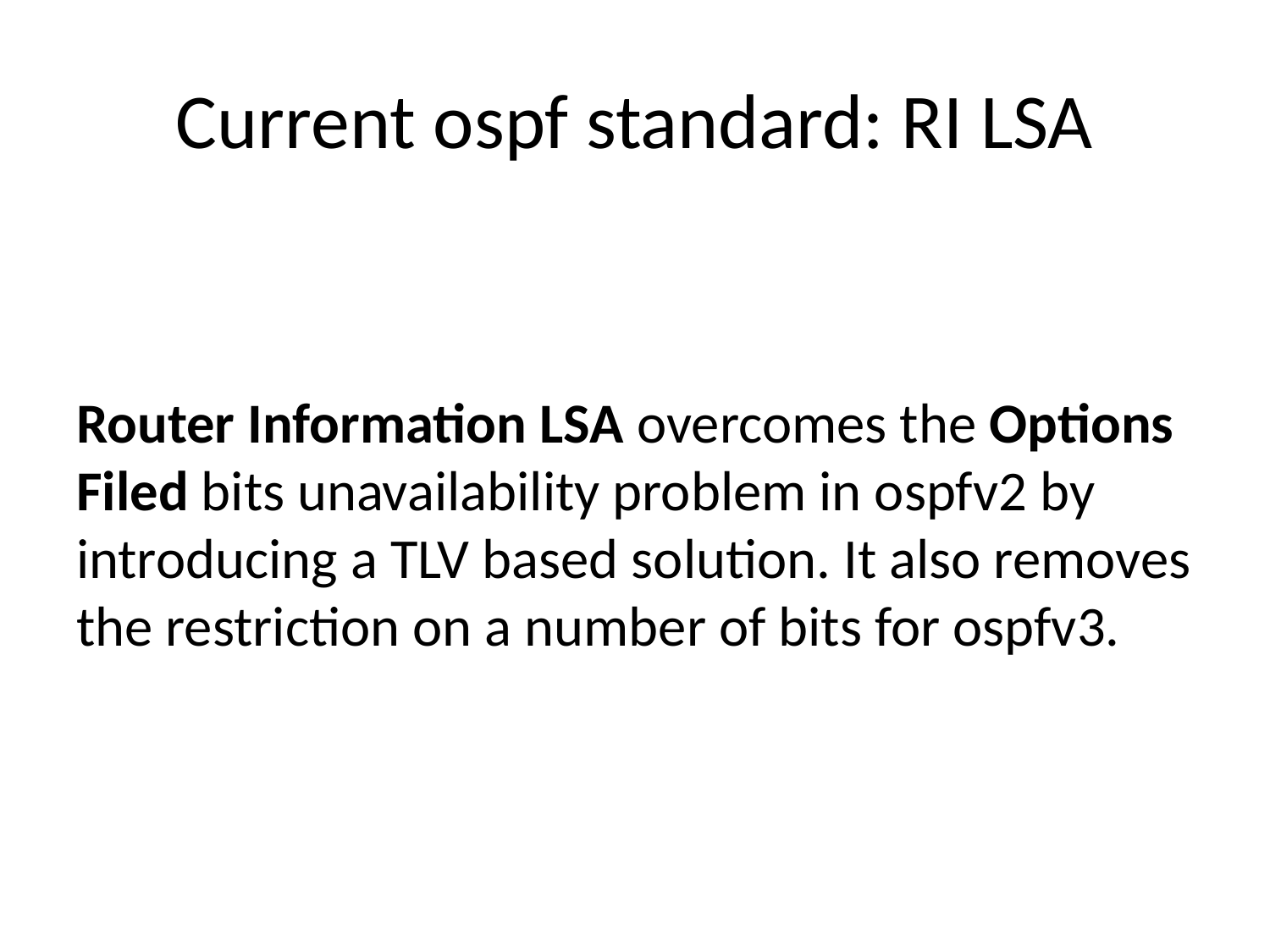

# Current ospf standard: RI LSA

Router Information LSA overcomes the Options Filed bits unavailability problem in ospfv2 by introducing a TLV based solution. It also removes the restriction on a number of bits for ospfv3.